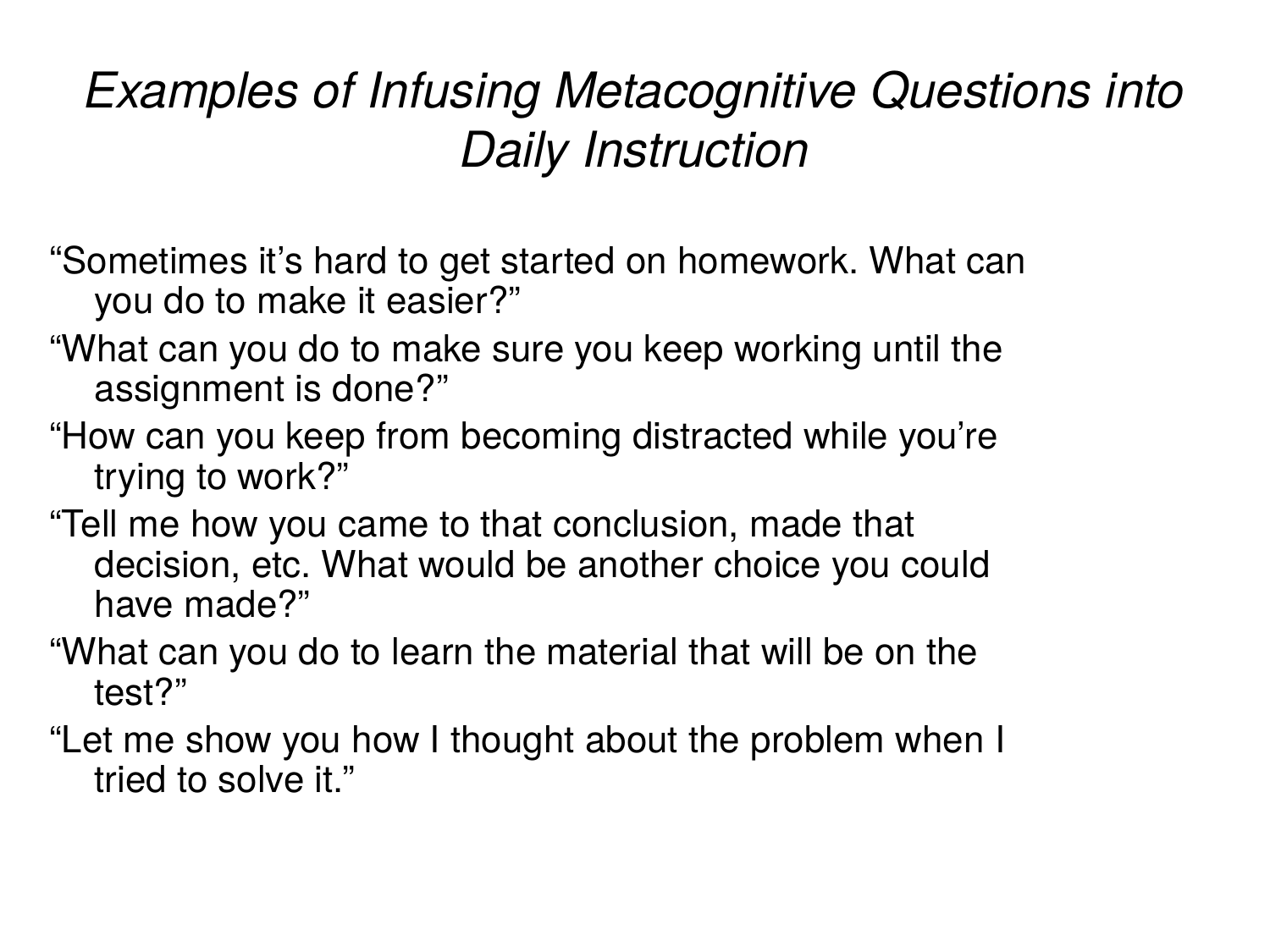

# Examples of Infusing Metacognitive Questions into Daily Instruction
“Sometimes it’s hard to get started on homework. What can you do to make it easier?”
“What can you do to make sure you keep working until the assignment is done?”
“How can you keep from becoming distracted while you’re trying to work?”
“Tell me how you came to that conclusion, made that decision, etc. What would be another choice you could have made?”
“What can you do to learn the material that will be on the test?”
“Let me show you how I thought about the problem when I tried to solve it.”